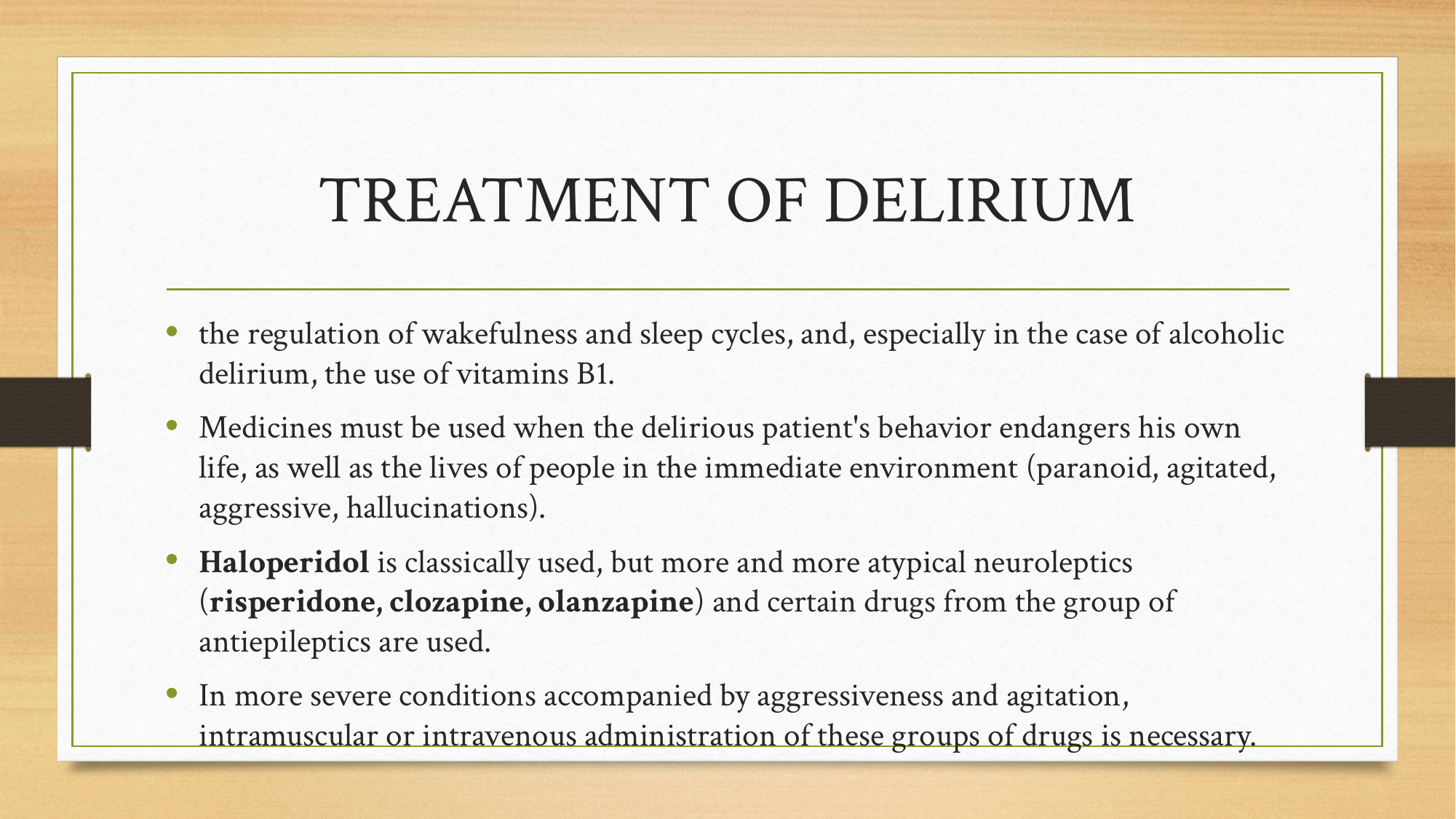

# TREATMENT OF DELIRIUM
the regulation of wakefulness and sleep cycles, and, especially in the case of alcoholic delirium, the use of vitamins B1.
Medicines must be used when the delirious patient's behavior endangers his own life, as well as the lives of people in the immediate environment (paranoid, agitated, aggressive, hallucinations).
Haloperidol is classically used, but more and more atypical neuroleptics (risperidone, clozapine, olanzapine) and certain drugs from the group of antiepileptics are used.
In more severe conditions accompanied by aggressiveness and agitation, intramuscular or intravenous administration of these groups of drugs is necessary.